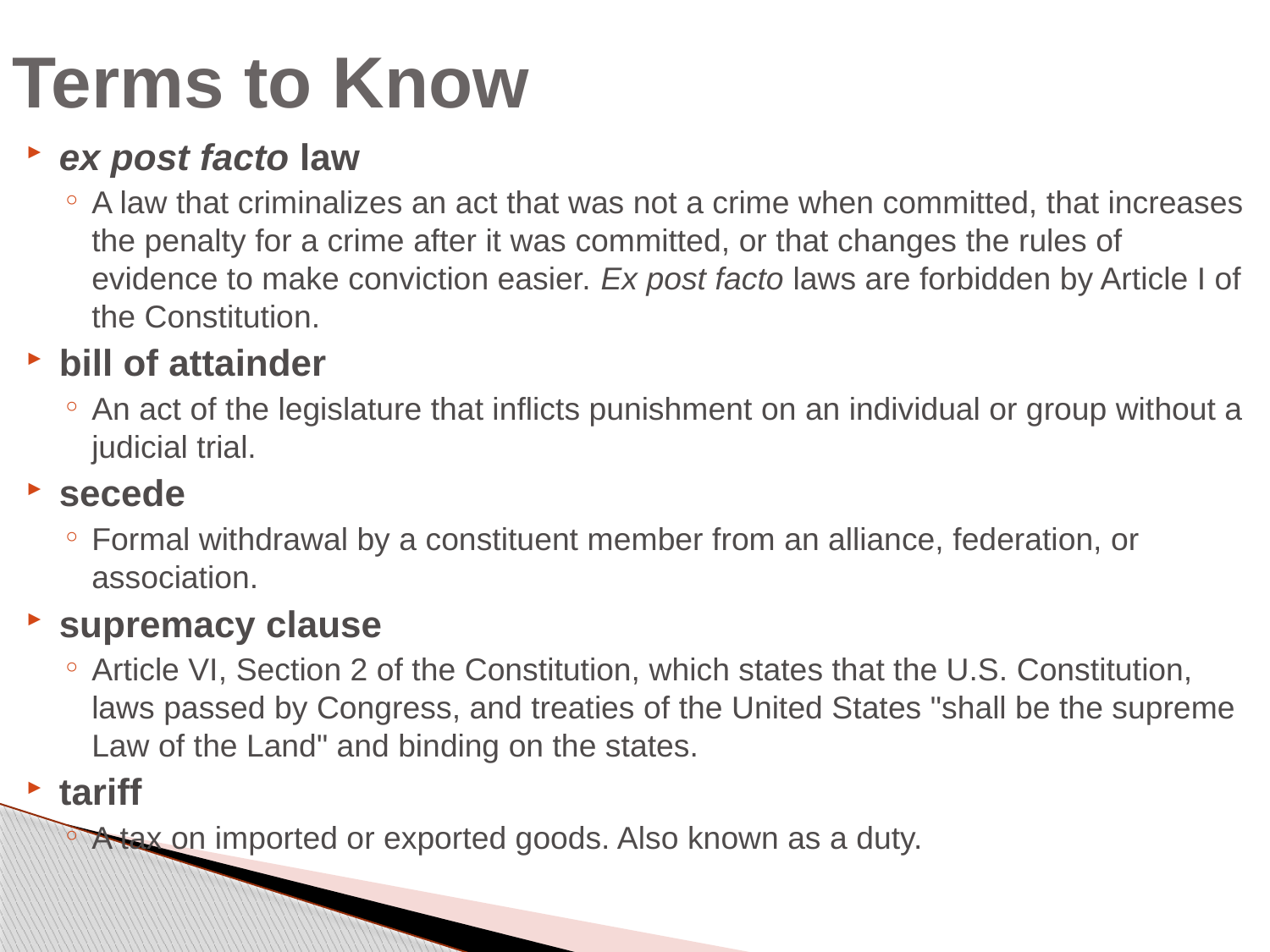

# Terms to Know
ex post facto law
A law that criminalizes an act that was not a crime when committed, that increases the penalty for a crime after it was committed, or that changes the rules of evidence to make conviction easier. Ex post facto laws are forbidden by Article I of the Constitution.
bill of attainder
An act of the legislature that inflicts punishment on an individual or group without a judicial trial.
secede
Formal withdrawal by a constituent member from an alliance, federation, or association.
supremacy clause
Article VI, Section 2 of the Constitution, which states that the U.S. Constitution, laws passed by Congress, and treaties of the United States "shall be the supreme Law of the Land" and binding on the states.
tariff
A tax on imported or exported goods. Also known as a duty.